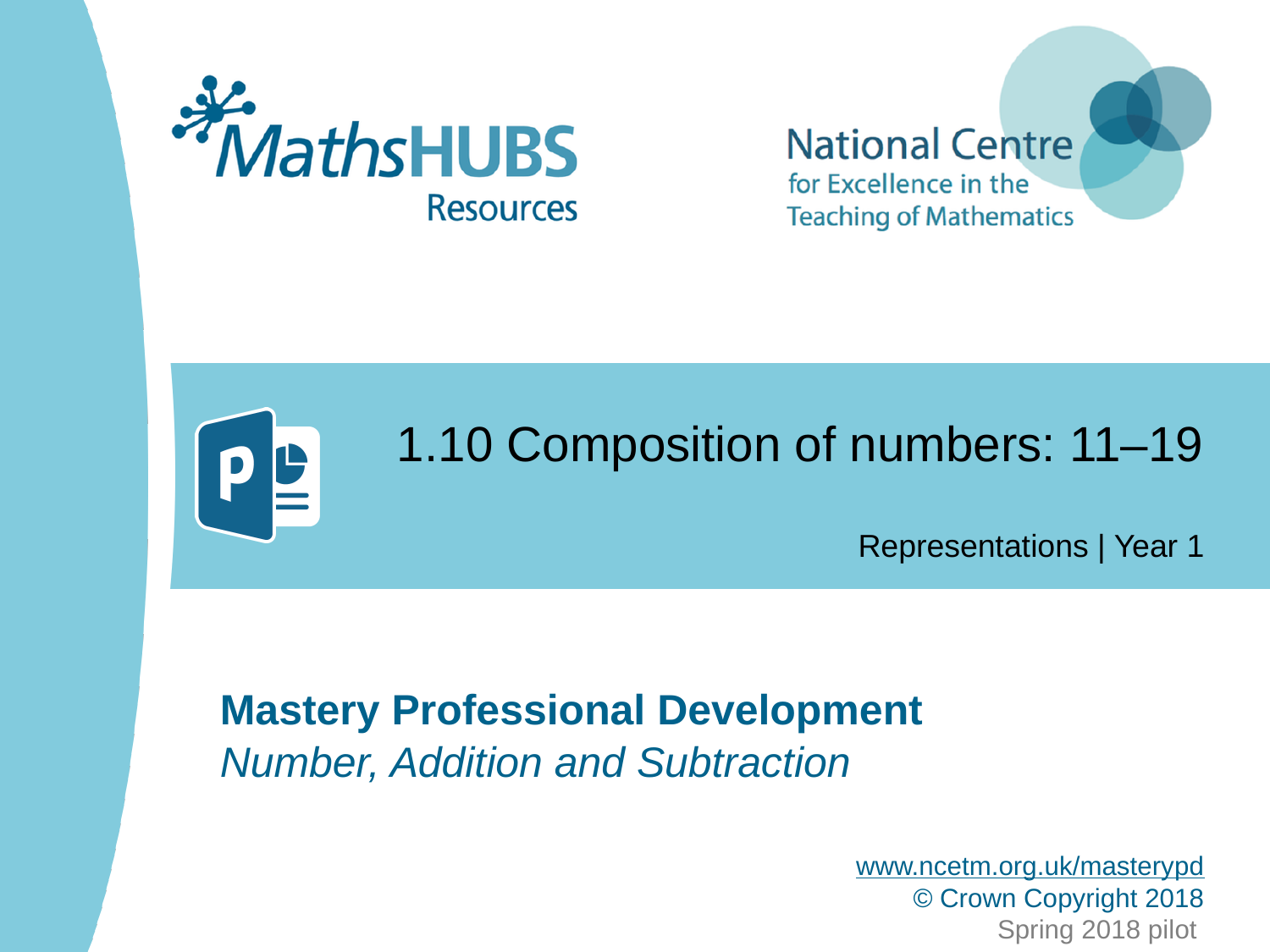

# 1.10 Composition of numbers: 11–19
Representations | Year 1
Number, Addition and Subtraction